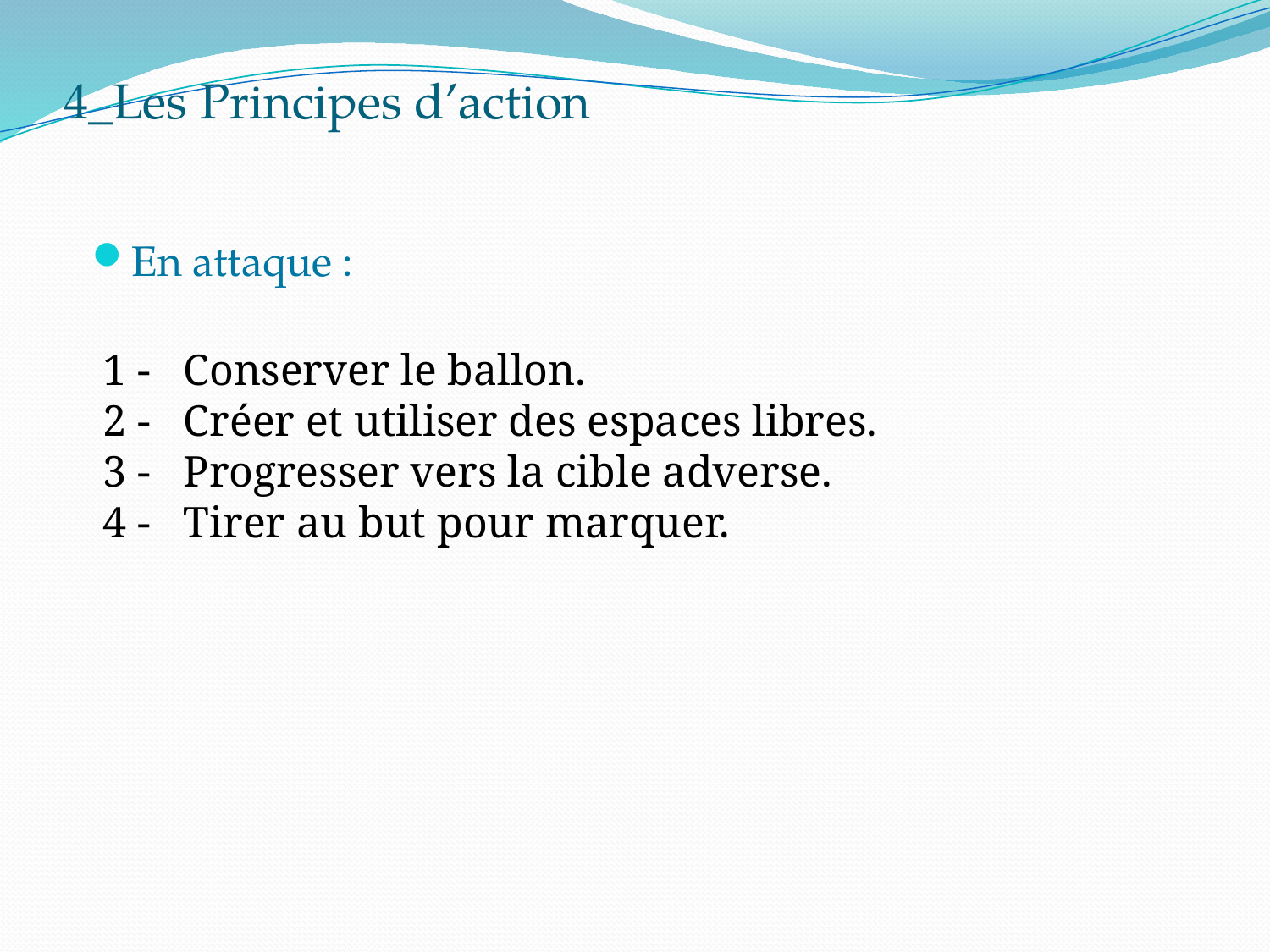

# 4_Les Principes d’action
En attaque :

 1 -   Conserver le ballon.
 2 -   Créer et utiliser des espaces libres.
 3 -   Progresser vers la cible adverse.
 4 -   Tirer au but pour marquer.